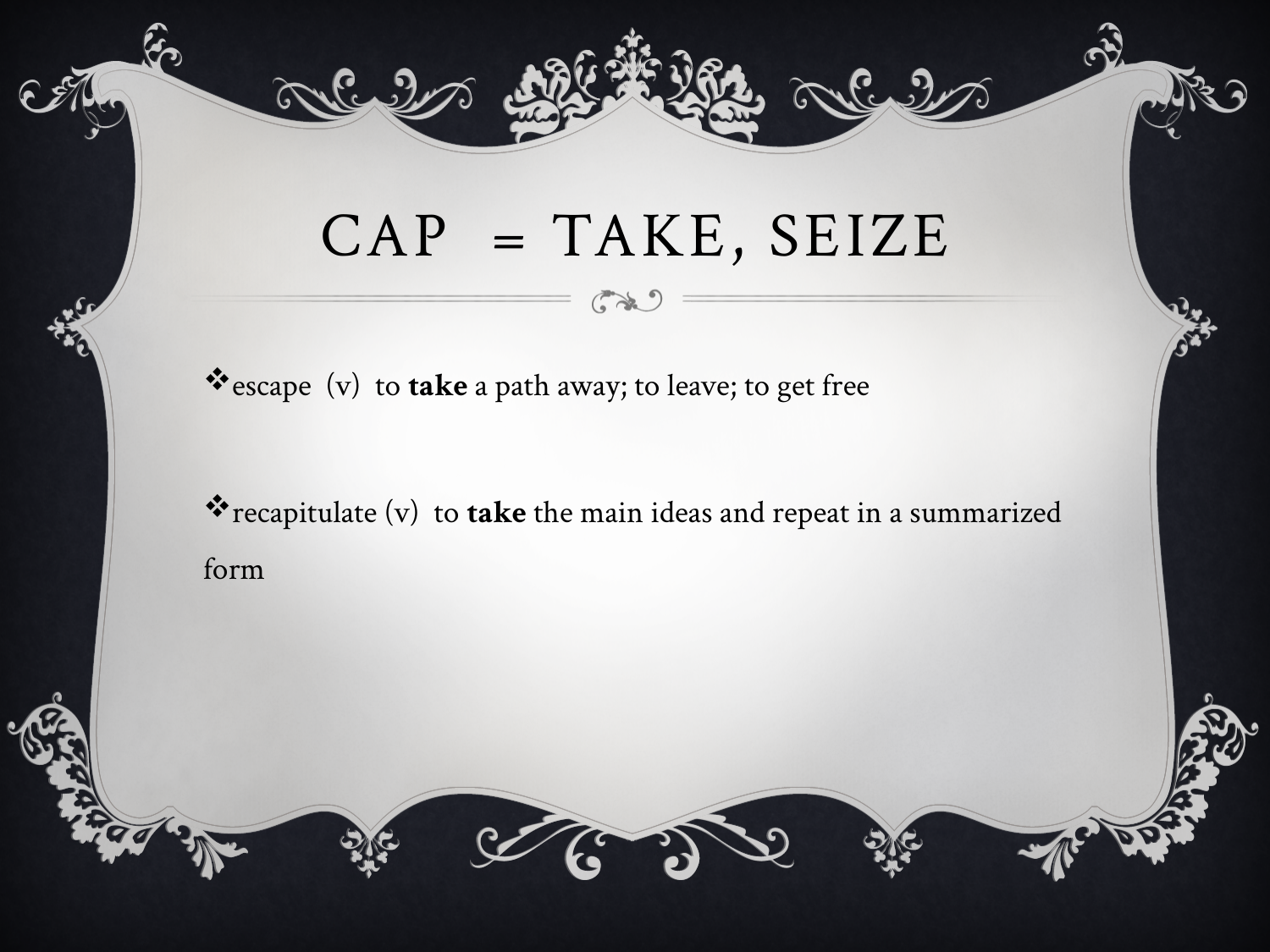

# Cap  = take, seize
escape  (v)  to take a path away; to leave; to get free

recapitulate (v)  to take the main ideas and repeat in a summarized form